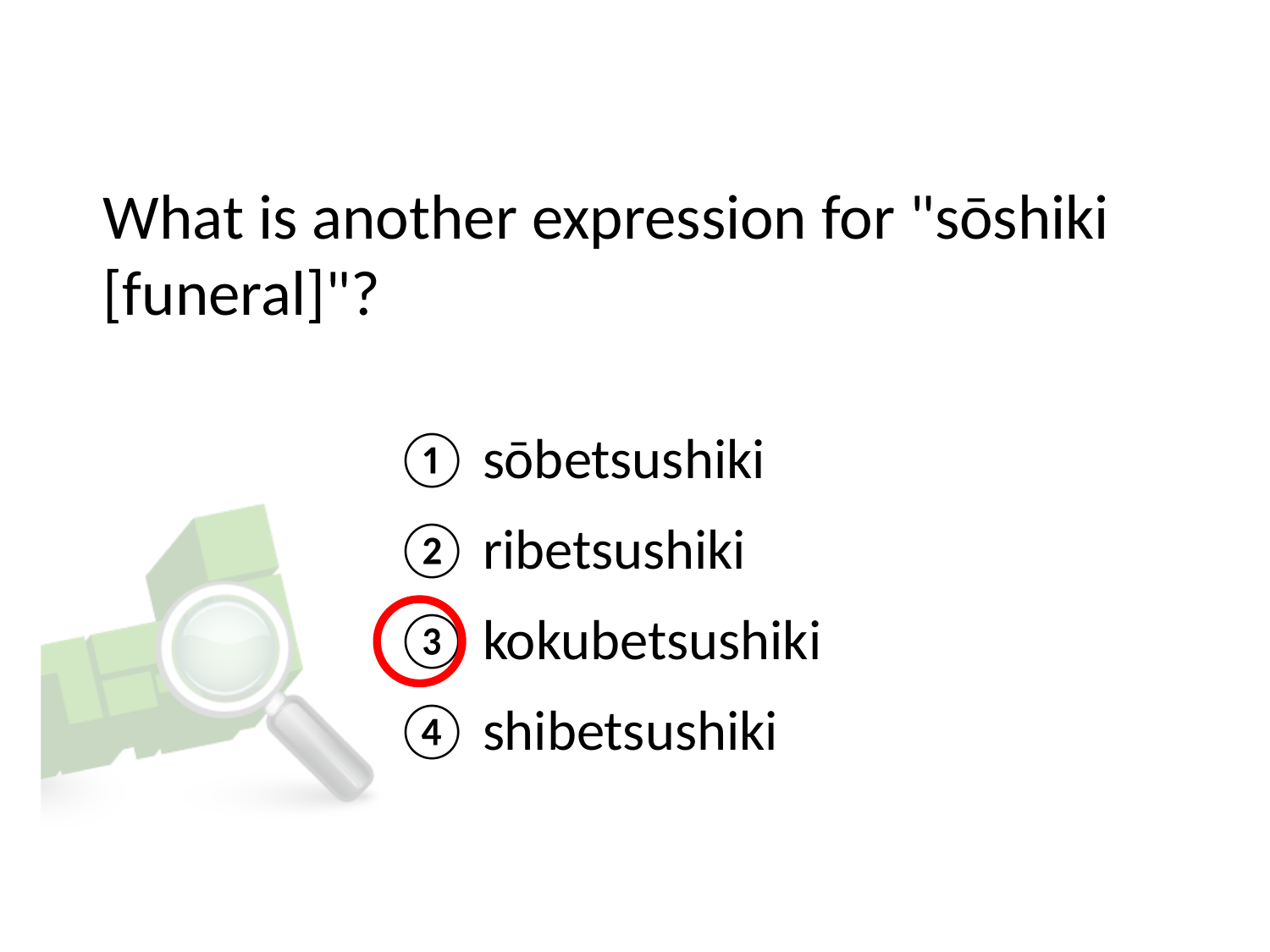

# What is another expression for "sōshiki [funeral]"?
① sōbetsushiki
② ribetsushiki
③ kokubetsushiki
④ shibetsushiki